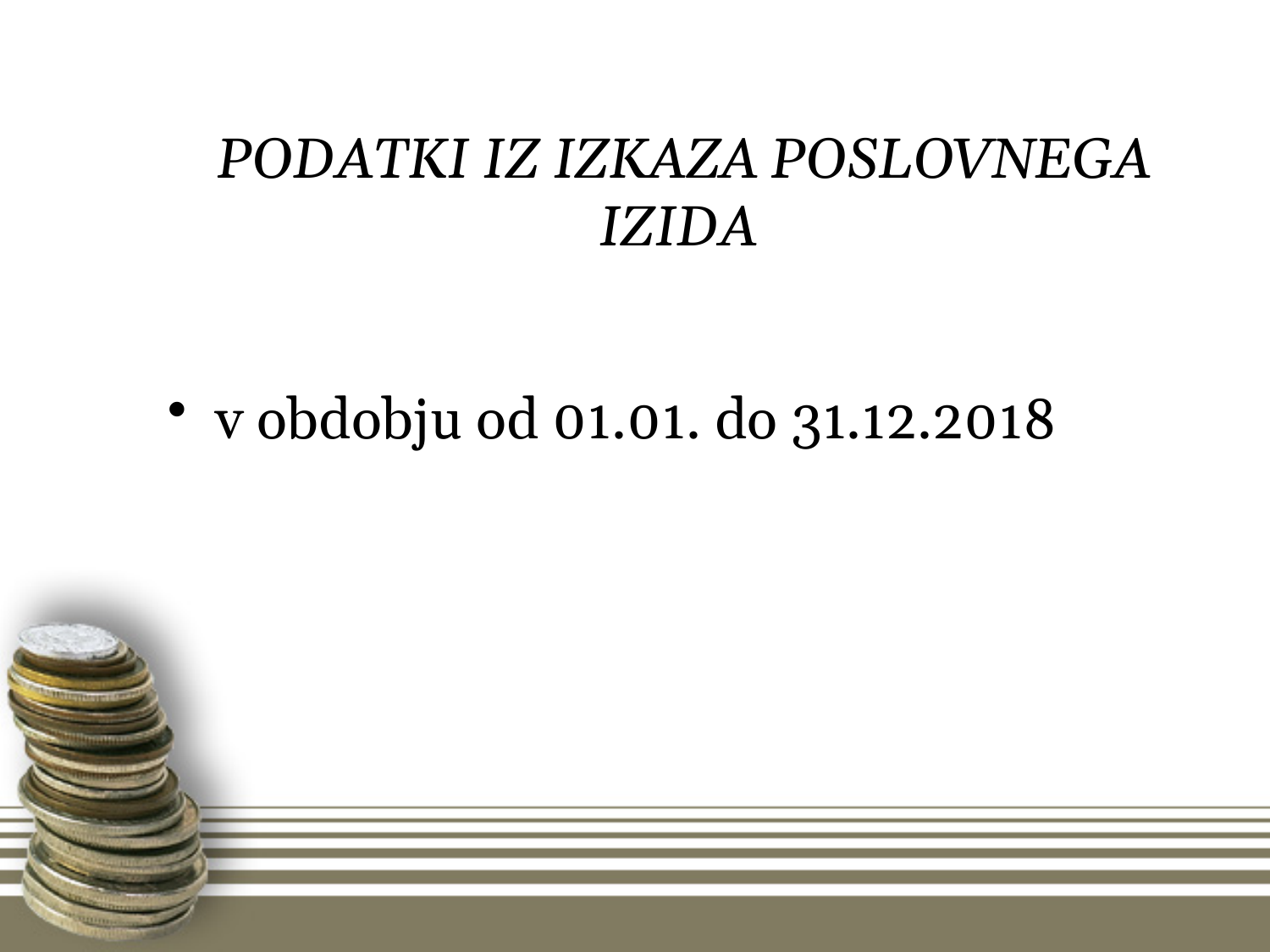

# PODATKI IZ IZKAZA POSLOVNEGA IZIDA
v obdobju od 01.01. do 31.12.2018